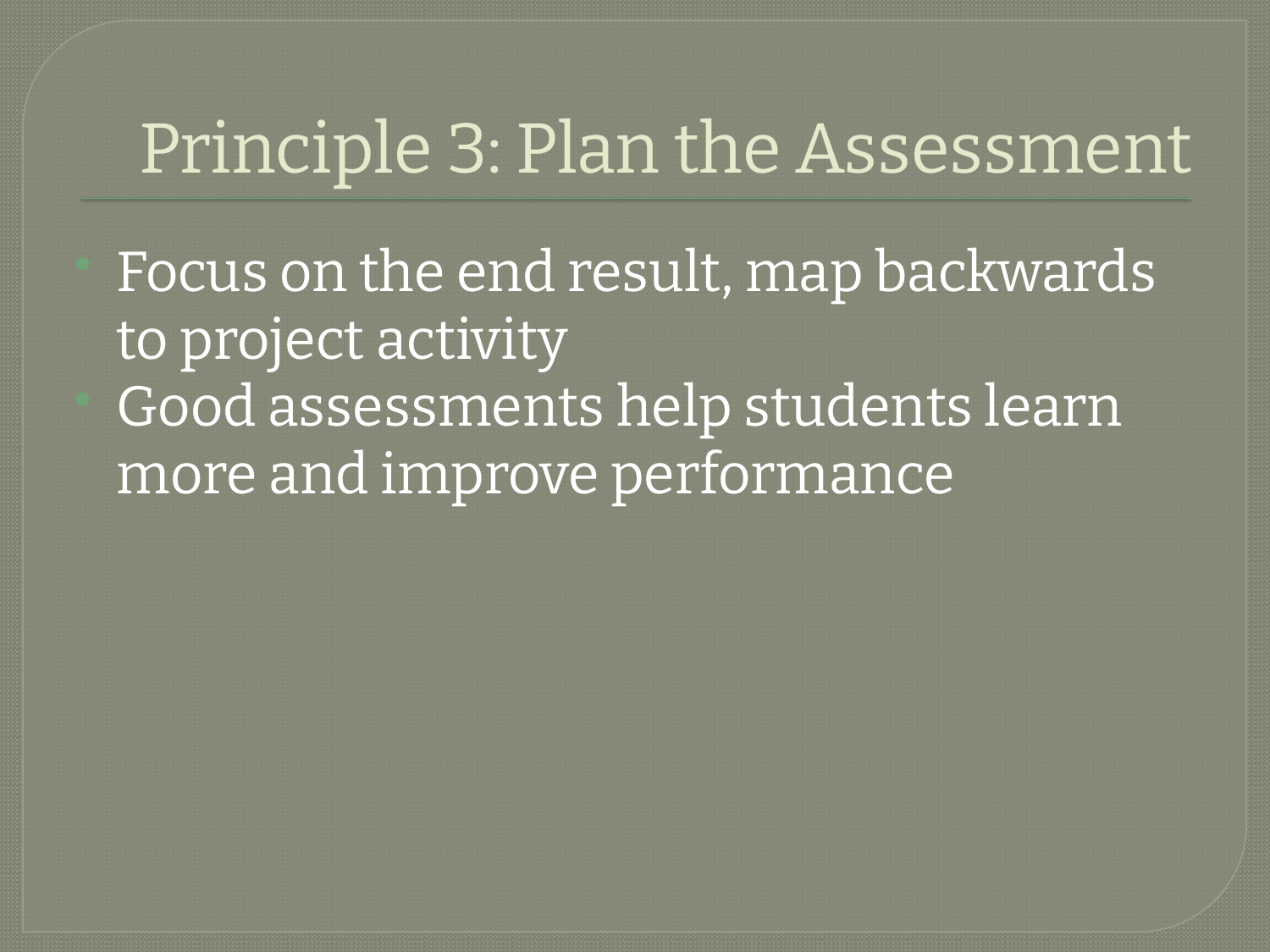

# Principle 3: Plan the Assessment
Focus on the end result, map backwards to project activity
Good assessments help students learn more and improve performance